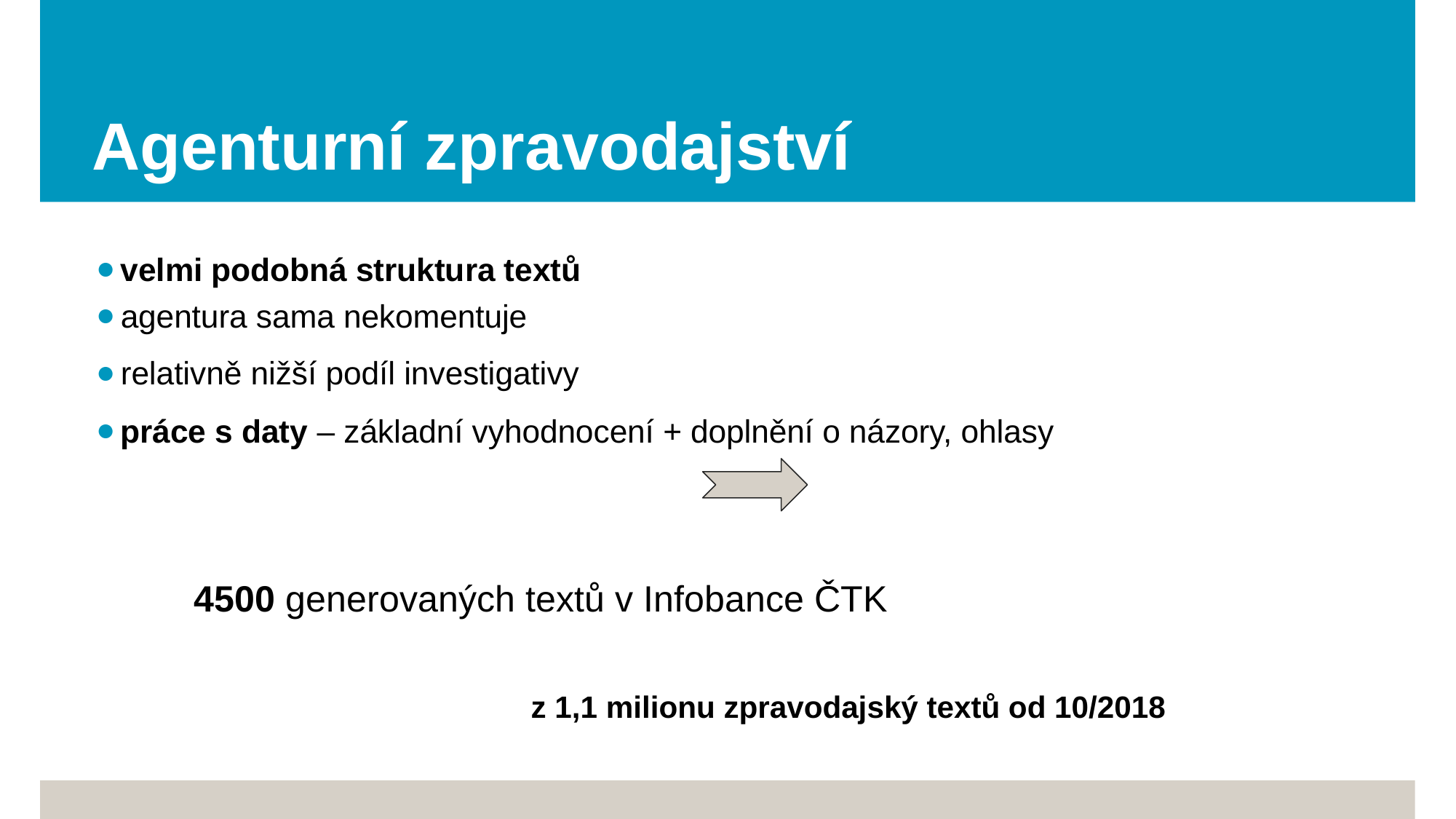

# Agenturní zpravodajství
velmi podobná struktura textů
agentura sama nekomentuje
relativně nižší podíl investigativy
práce s daty – základní vyhodnocení + doplnění o názory, ohlasy

           4500 generovaných textů v Infobance ČTK

                                                        z 1,1 milionu zpravodajský textů od 10/2018